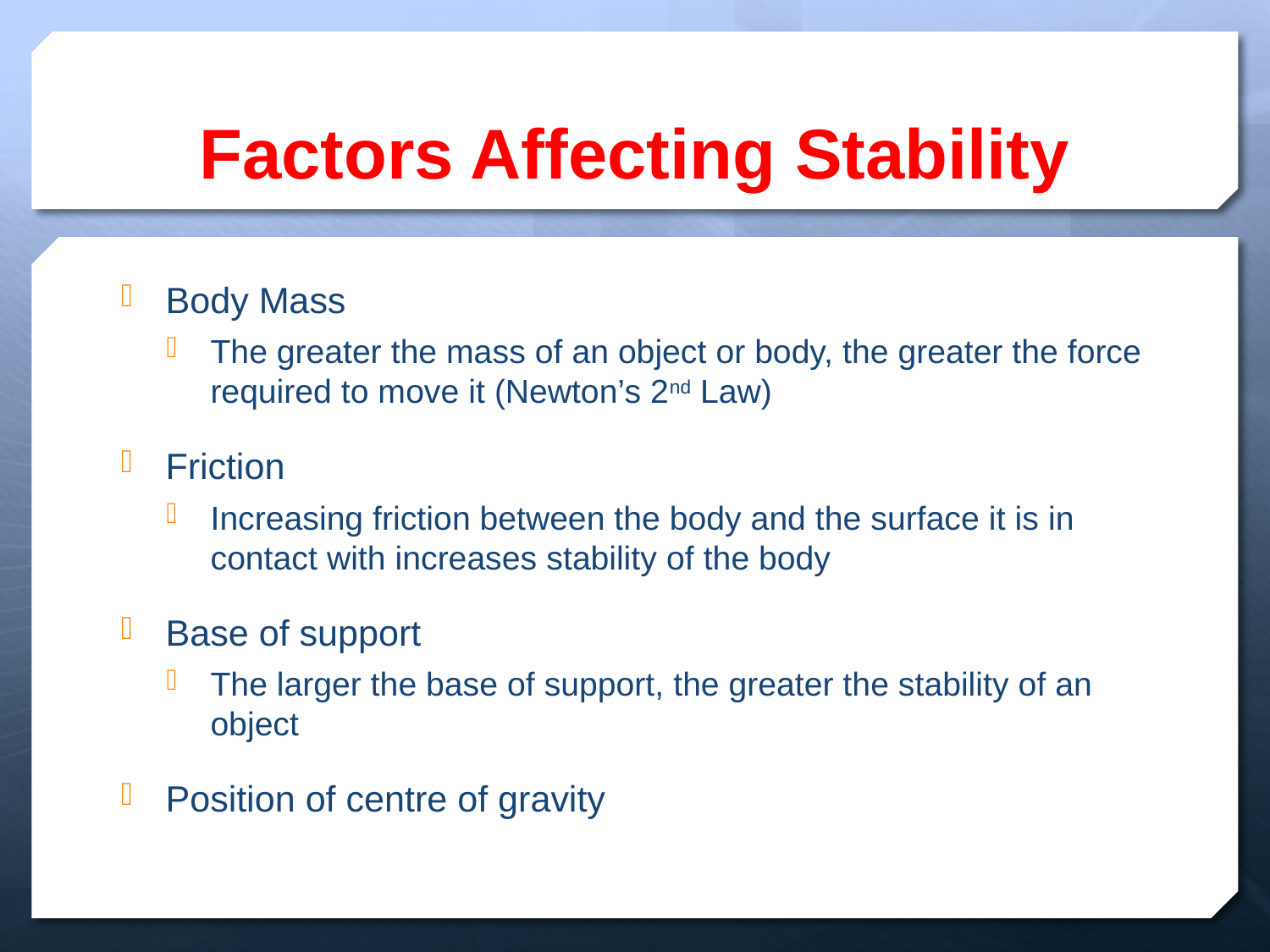

# Factors Affecting Stability
Body Mass
The greater the mass of an object or body, the greater the force required to move it (Newton’s 2nd Law)
Friction
Increasing friction between the body and the surface it is in contact with increases stability of the body
Base of support
The larger the base of support, the greater the stability of an object
Position of centre of gravity